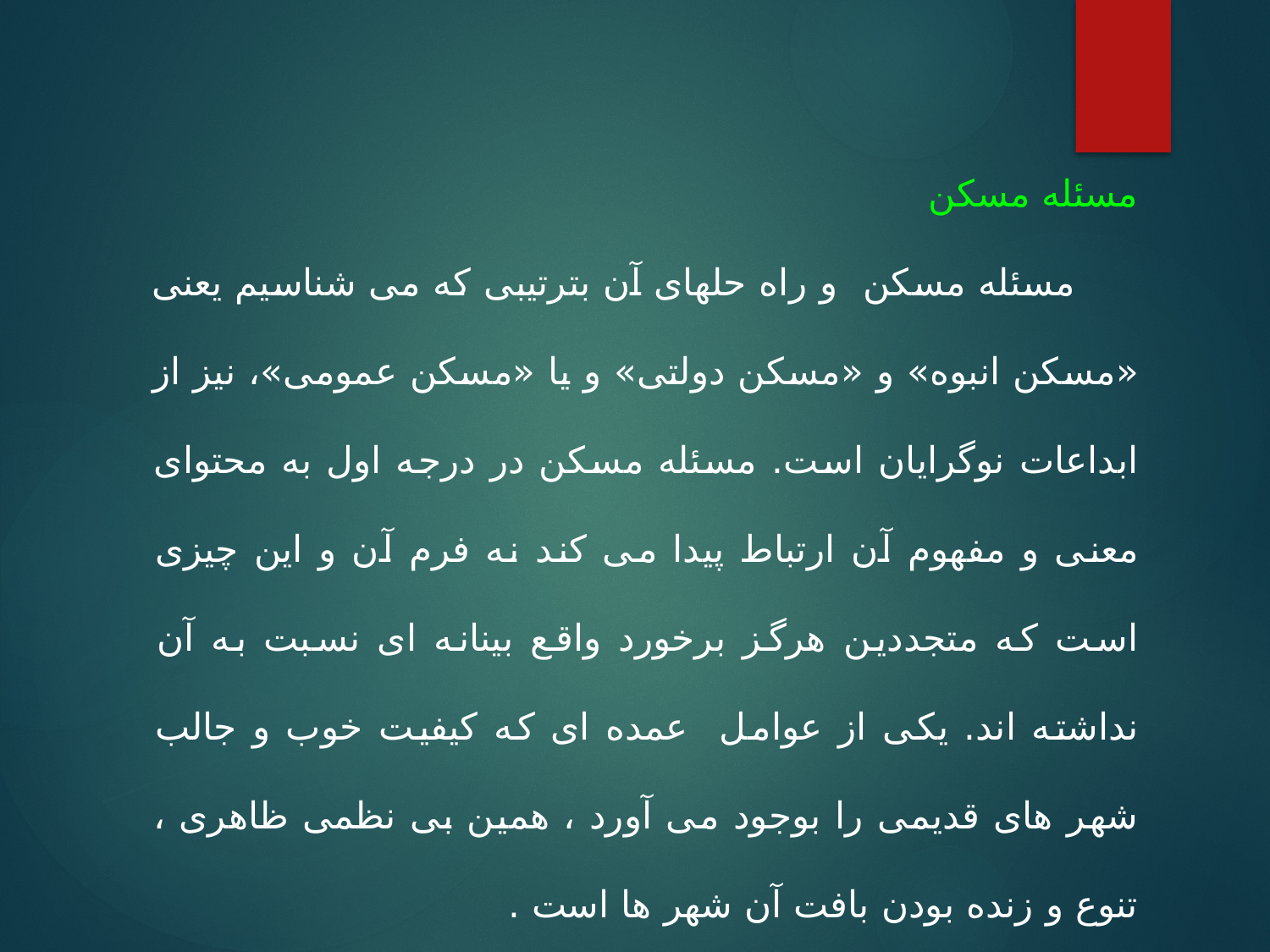

مسئله مسکن
     مسئله مسکن  و راه حلهای آن بترتیبی که می شناسیم یعنی «مسکن انبوه» و «مسکن دولتی» و یا «مسکن عمومی»، نیز از ابداعات نوگرایان است. مسئله مسکن در درجه اول به محتوای معنی و مفهوم آن ارتباط پیدا می کند نه فرم آن و این چیزی است که متجددین هرگز برخورد واقع بینانه ای نسبت به آن نداشته اند. یکی از عوامل  عمده ای که کیفیت خوب و جالب شهر های قدیمی را بوجود می آورد ، همین بی نظمی ظاهری ، تنوع و زنده بودن بافت آن شهر ها است .